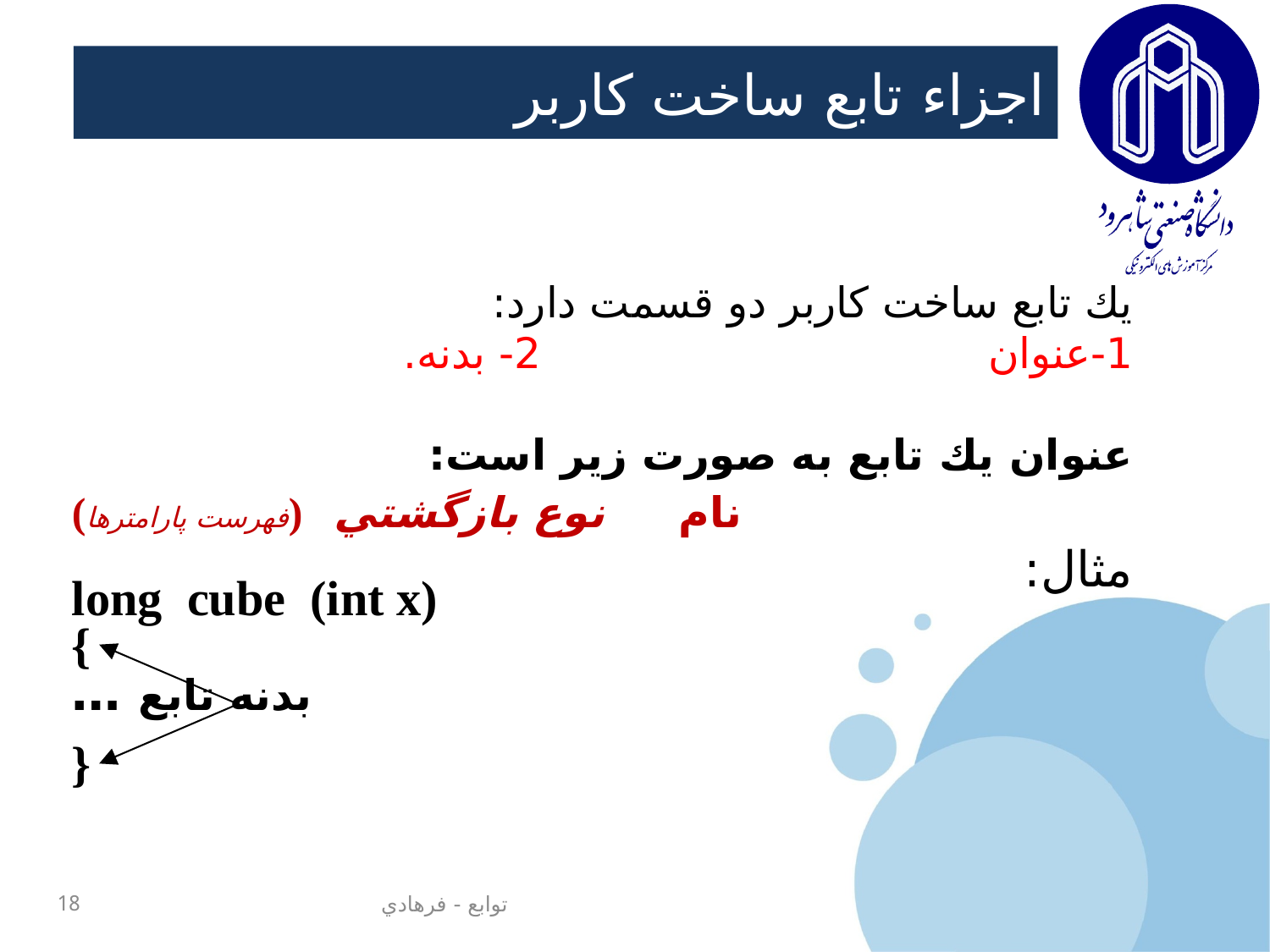

# اجزاء تابع ساخت كاربر
يك تابع ساخت كاربر دو قسمت دارد:
1-عنوان                                 2- بدنه.

عنوان يك تابع به صورت زير است:
(فهرست‌ پارامترها)   نام‌     نوع‌ بازگشتي‌
مثال:
long  cube  (int x)

{

… بدنه تابع

}

18
توابع - فرهادي